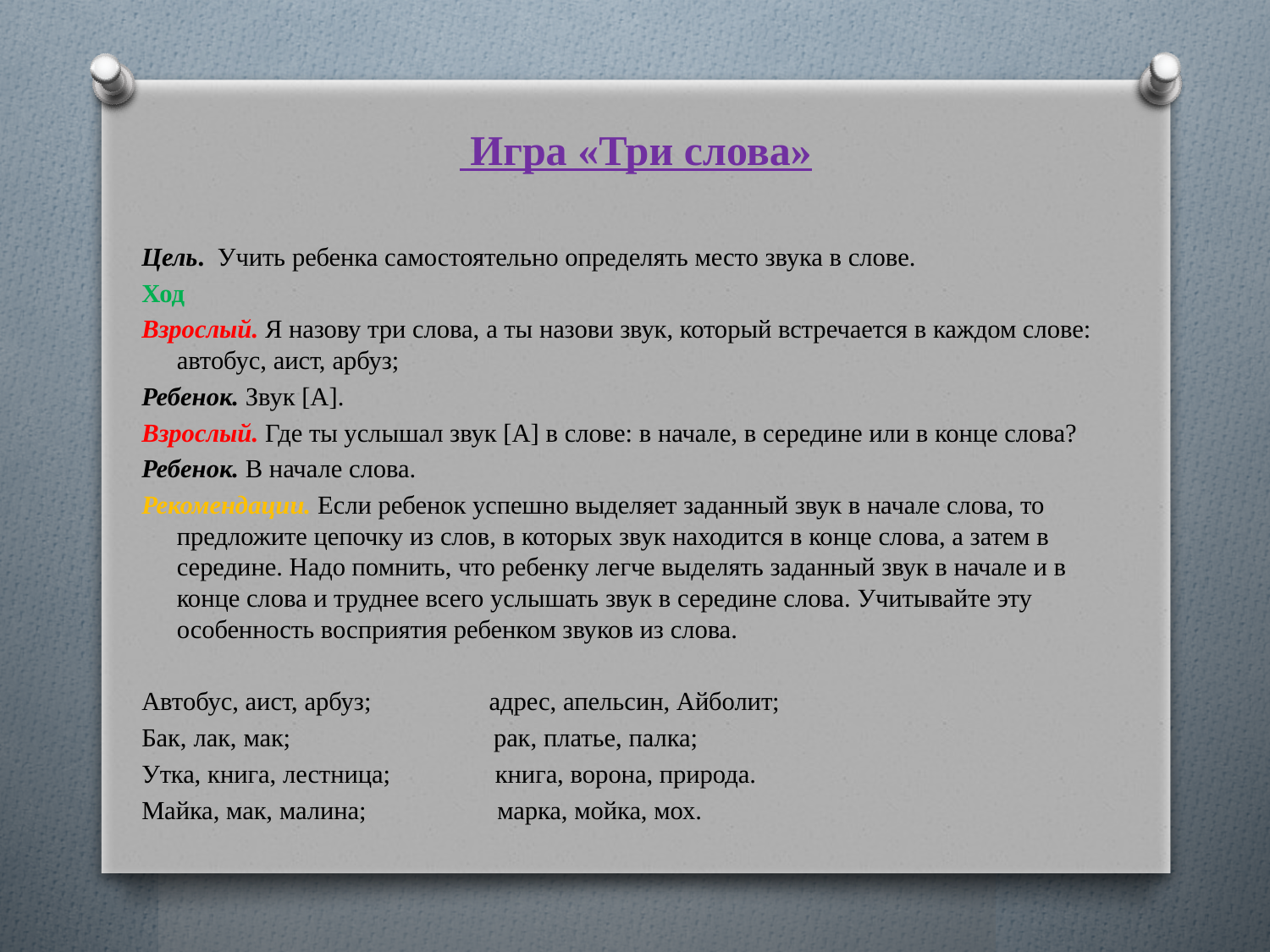

# Игра «Три слова»

Цель.  Учить ребенка самостоятельно определять место звука в слове.
Ход
Взрослый. Я назову три слова, а ты назови звук, который встречается в каждом слове: автобус, аист, арбуз;
Ребенок. Звук [А].
Взрослый. Где ты услышал звук [А] в слове: в начале, в середине или в конце слова?
Ребенок. В начале слова.
Рекомендации. Если ребенок успешно выделяет заданный звук в начале слова, то предложите цепочку из слов, в которых звук находится в конце слова, а затем в середине. Надо помнить, что ребенку легче выделять заданный звук в начале и в конце слова и труднее всего услышать звук в середине слова. Учитывайте эту особенность восприятия ребенком звуков из слова.

Автобус, аист, арбуз;                  адрес, апельсин, Айболит;
Бак, лак, мак;                               рак, платье, палка;
Утка, книга, лестница;                книга, ворона, природа.
Майка, мак, малина;                    марка, мойка, мох.